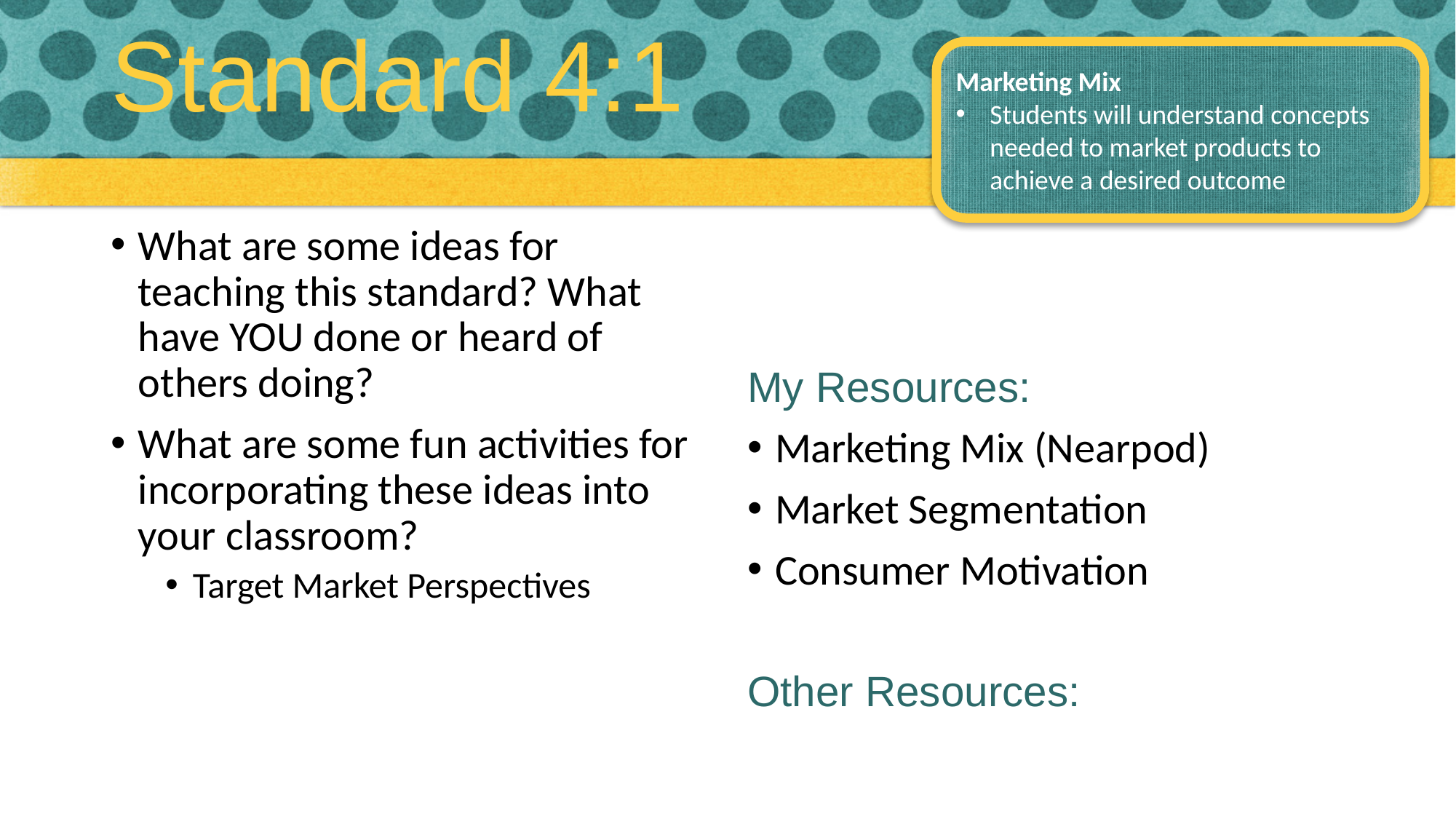

# Standard 4:1
Marketing Mix
Students will understand concepts needed to market products to achieve a desired outcome
What are some ideas for teaching this standard? What have YOU done or heard of others doing?
What are some fun activities for incorporating these ideas into your classroom?
Target Market Perspectives

My Resources:
Marketing Mix (Nearpod)
Market Segmentation
Consumer Motivation

Other Resources: